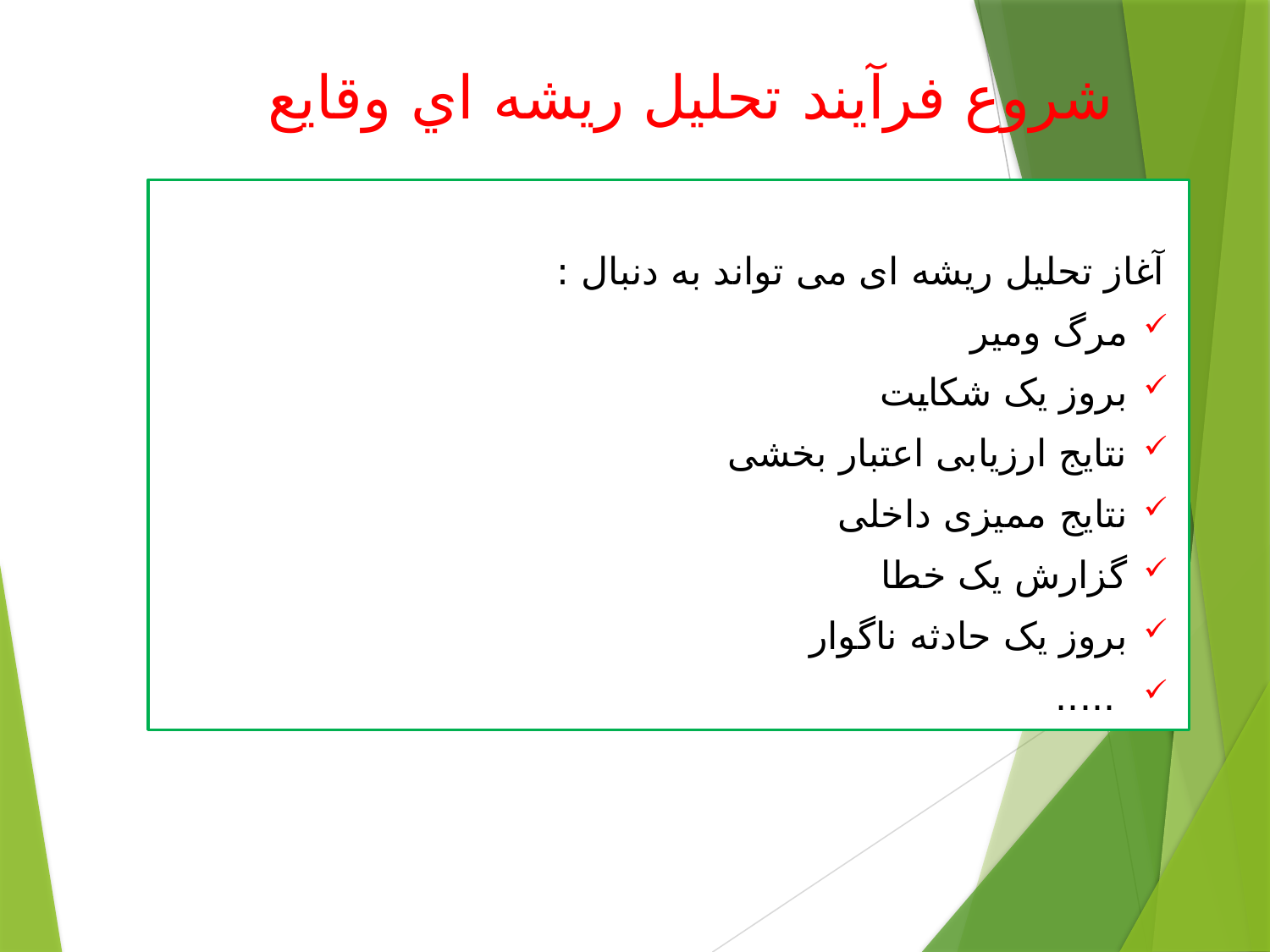

# شروع فرآیند تحليل ريشه اي وقايع

آغاز تحلیل ریشه ای می تواند به دنبال :
مرگ ومیر
بروز یک شکایت
نتایج ارزیابی اعتبار بخشی
نتایج ممیزی داخلی
گزارش یک خطا
بروز یک حادثه ناگوار
 .....